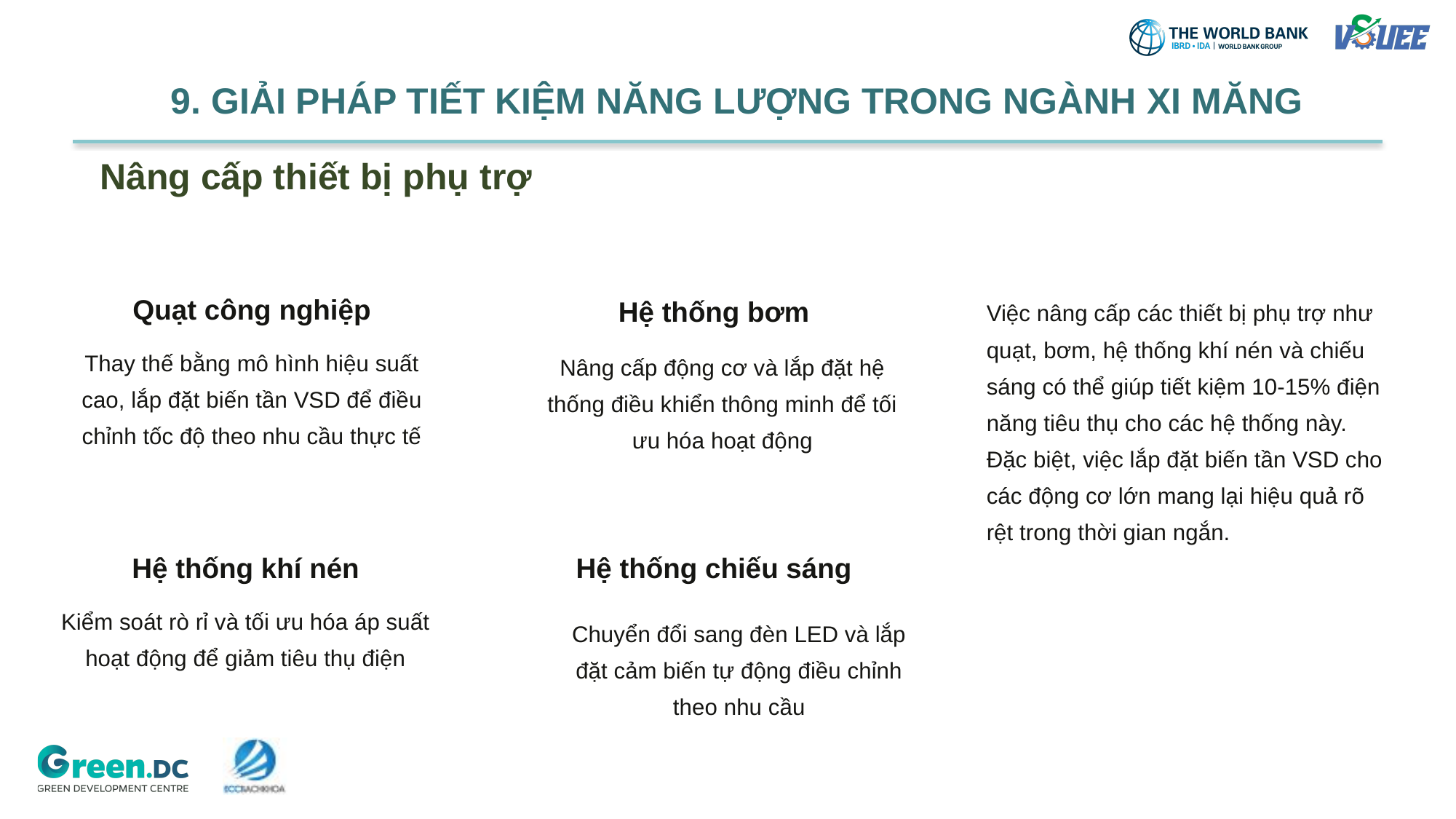

9. GIẢI PHÁP TIẾT KIỆM NĂNG LƯỢNG TRONG NGÀNH XI MĂNG
Nâng cấp thiết bị phụ trợ
Quạt công nghiệp
Việc nâng cấp các thiết bị phụ trợ như quạt, bơm, hệ thống khí nén và chiếu sáng có thể giúp tiết kiệm 10-15% điện năng tiêu thụ cho các hệ thống này. Đặc biệt, việc lắp đặt biến tần VSD cho các động cơ lớn mang lại hiệu quả rõ rệt trong thời gian ngắn.
Hệ thống bơm
Thay thế bằng mô hình hiệu suất cao, lắp đặt biến tần VSD để điều chỉnh tốc độ theo nhu cầu thực tế
Nâng cấp động cơ và lắp đặt hệ thống điều khiển thông minh để tối ưu hóa hoạt động
Hệ thống khí nén
Hệ thống chiếu sáng
Kiểm soát rò rỉ và tối ưu hóa áp suất hoạt động để giảm tiêu thụ điện
Chuyển đổi sang đèn LED và lắp đặt cảm biến tự động điều chỉnh theo nhu cầu